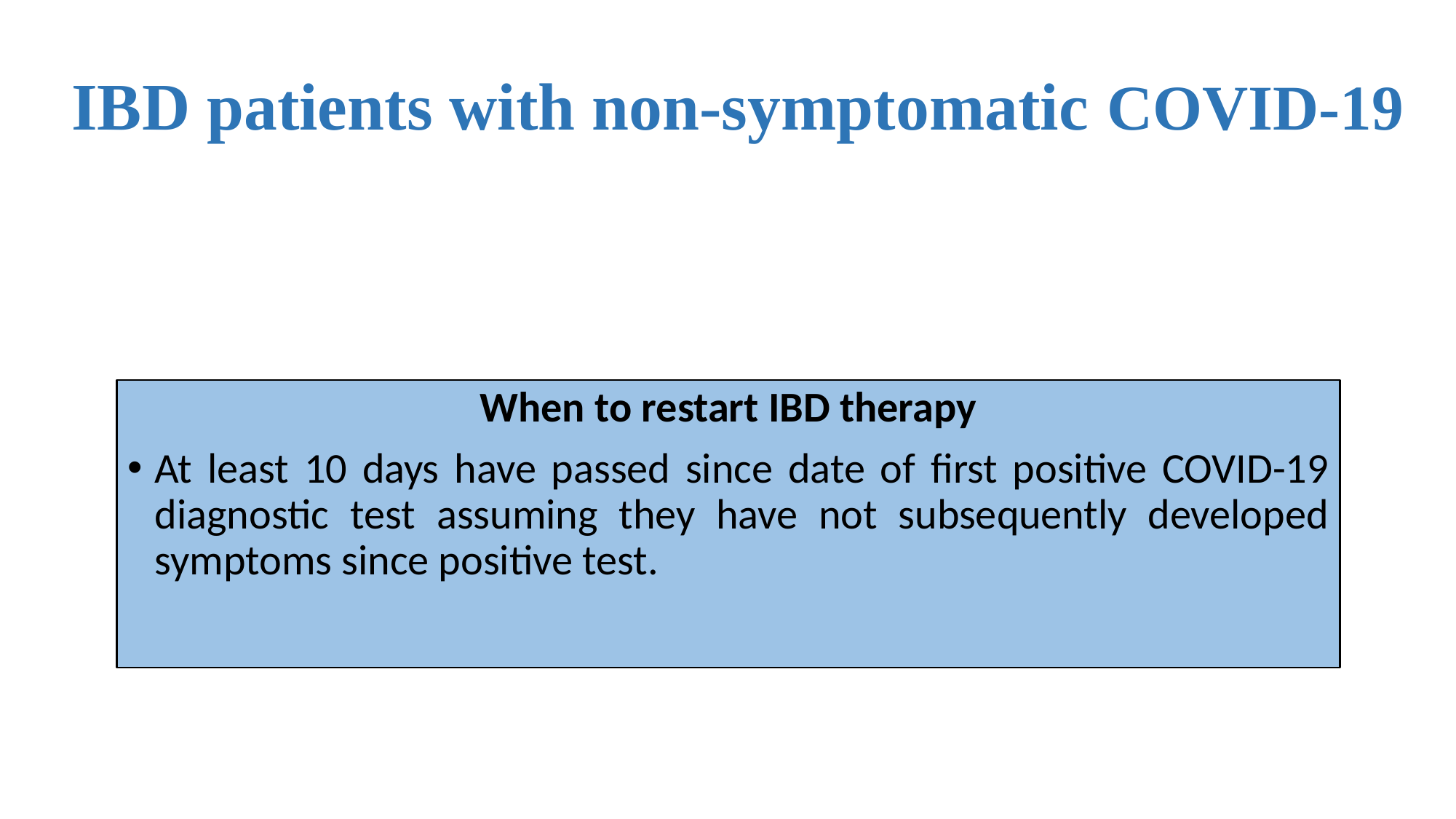

# IBD patients with non-symptomatic COVID-19
When to restart IBD therapy
At least 10 days have passed since date of first positive COVID-19 diagnostic test assuming they have not subsequently developed symptoms since positive test.